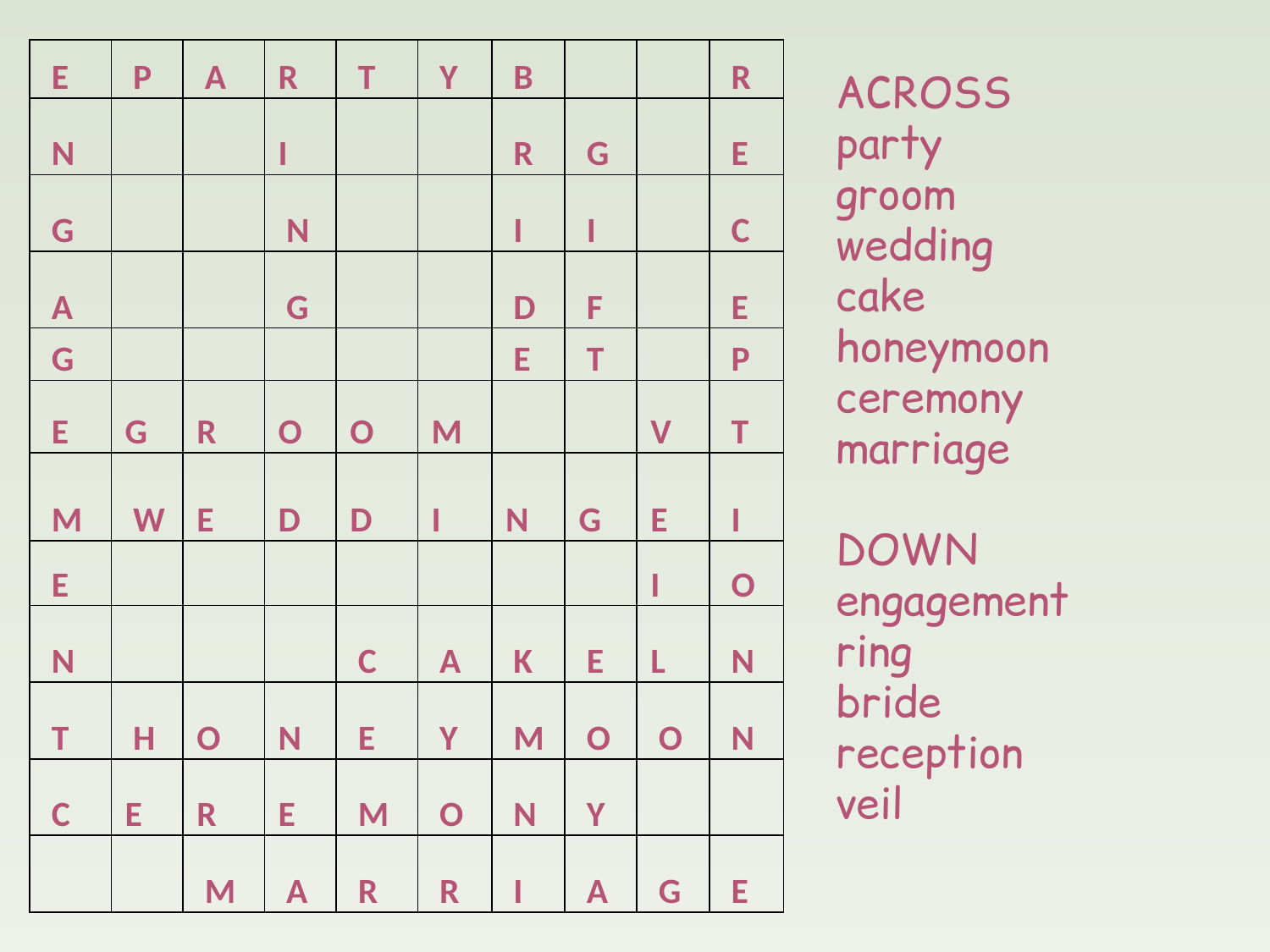

| E | P | A | R | T | Y | B |  |  | R |
| --- | --- | --- | --- | --- | --- | --- | --- | --- | --- |
| N |  |  | I |  |  | R | G |  | E |
| G |  |  | N |  |  | I | I |  | C |
| A |  |  | G |  |  | D | F |  | E |
| G |  |  |  |  |  | E | T |  | P |
| E | G | R | O | O | M |  |  | V | T |
| M | W | E | D | D | I | N | G | E | I |
| E |  |  |  |  |  |  |  | I | O |
| N |  |  |  | C | A | K | E | L | N |
| T | H | O | N | E | Y | M | O | O | N |
| С | E | R | E | M | O | N | Y |  |  |
|  |  | M | A | R | R | I | A | G | E |
ACROSS
party
groom
wedding
cake
honeymoon
ceremony
marriage

DOWN
engagement
ring
bride
reception
veil